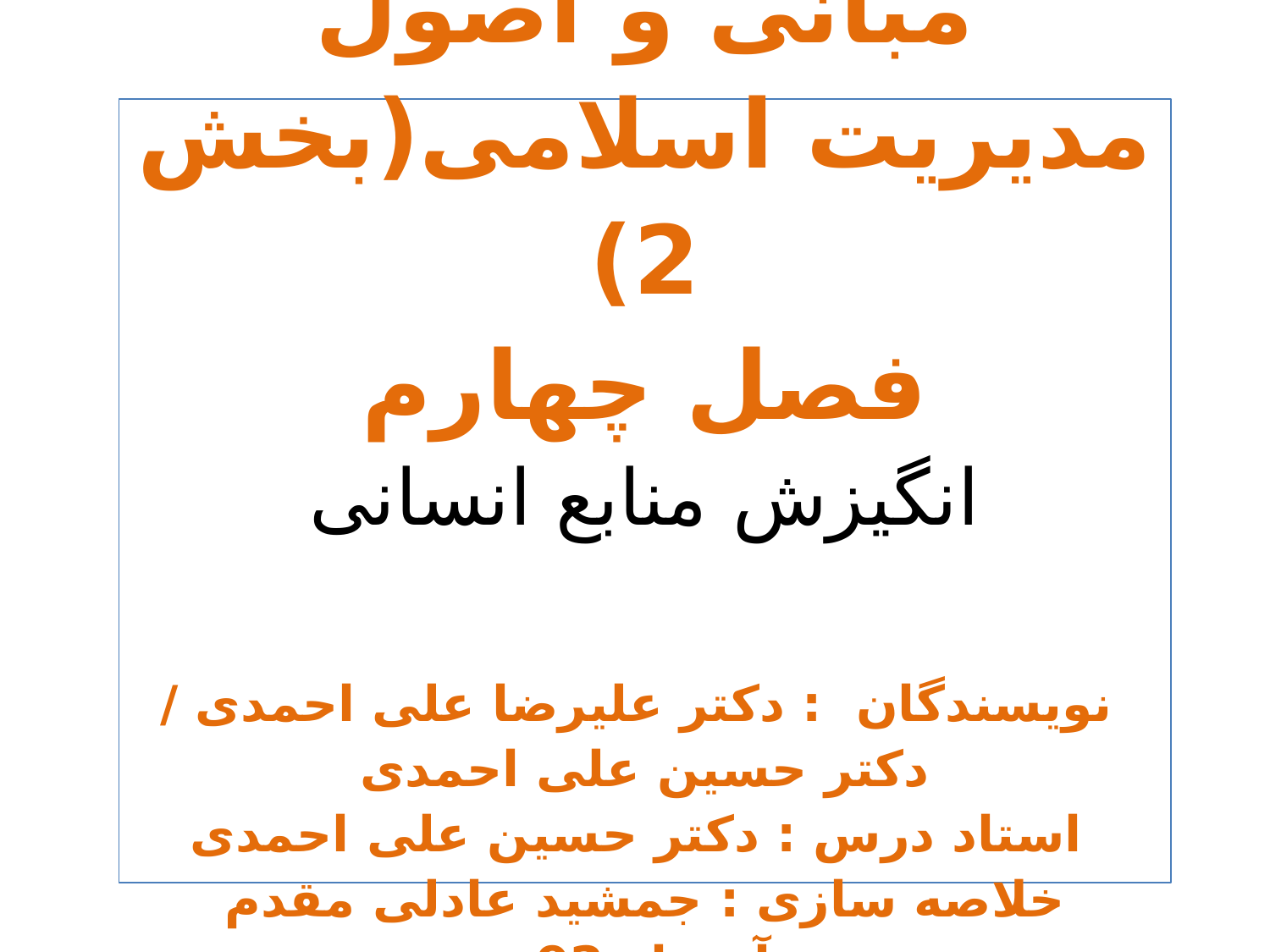

# بنام خدا مبانی و اصول مدیریت اسلامی(بخش 2) فصل چهارم انگیزش منابع انسانی نویسندگان  : دکتر علیرضا علی احمدی / دکتر حسین علی احمدی استاد درس : دکتر حسین علی احمدی خلاصه سازی : جمشید عادلی مقدم آذرماه 92